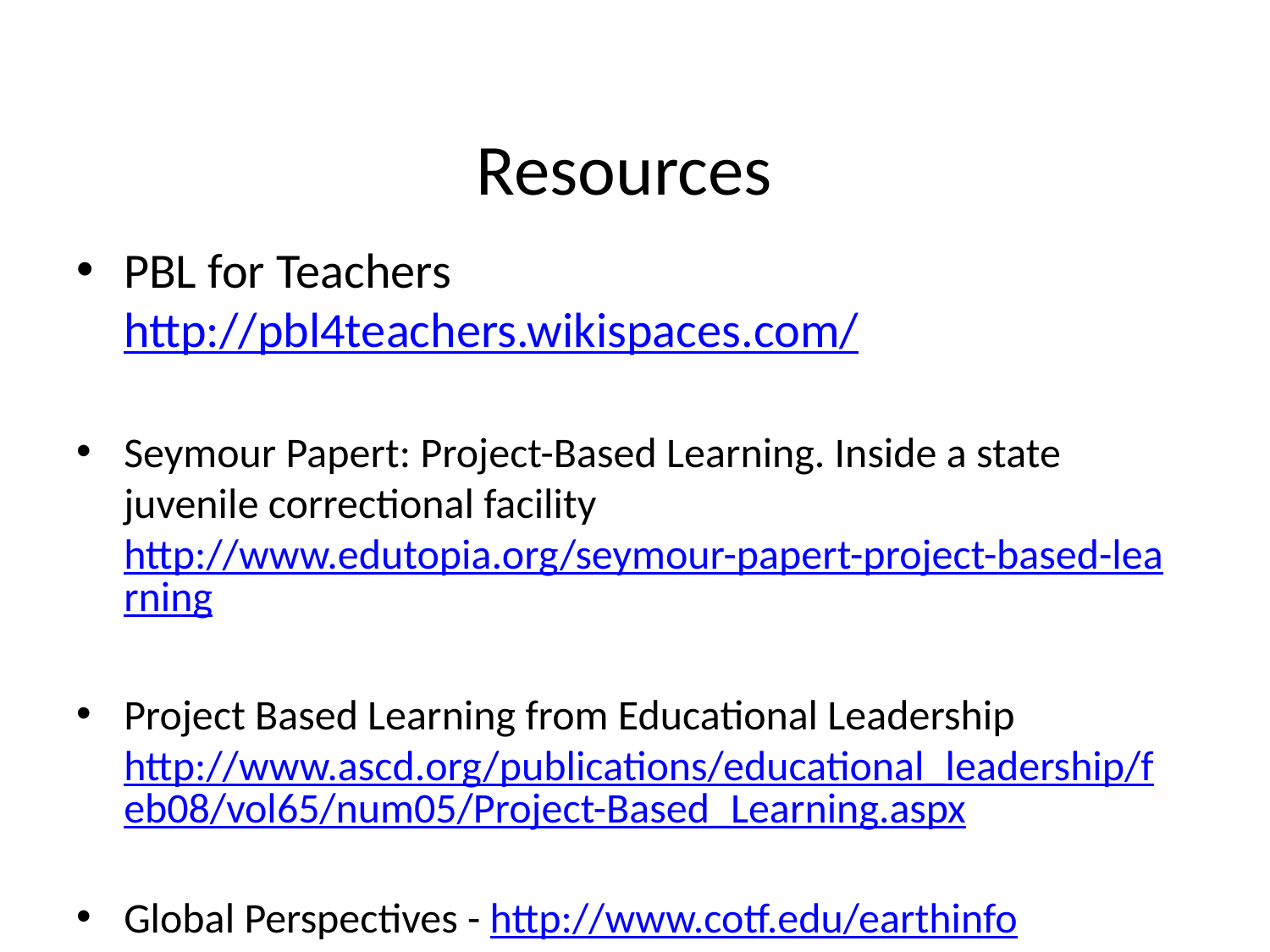

# Resources
PBL for Teachers
http://pbl4teachers.wikispaces.com/

Seymour Papert: Project-Based Learning. Inside a state juvenile correctional facility
http://www.edutopia.org/seymour-papert-project-based-learning

Project Based Learning from Educational Leadership
http://www.ascd.org/publications/educational_leadership/feb08/vol65/num05/Project-Based_Learning.aspx
Global Perspectives - http://www.cotf.edu/earthinfo